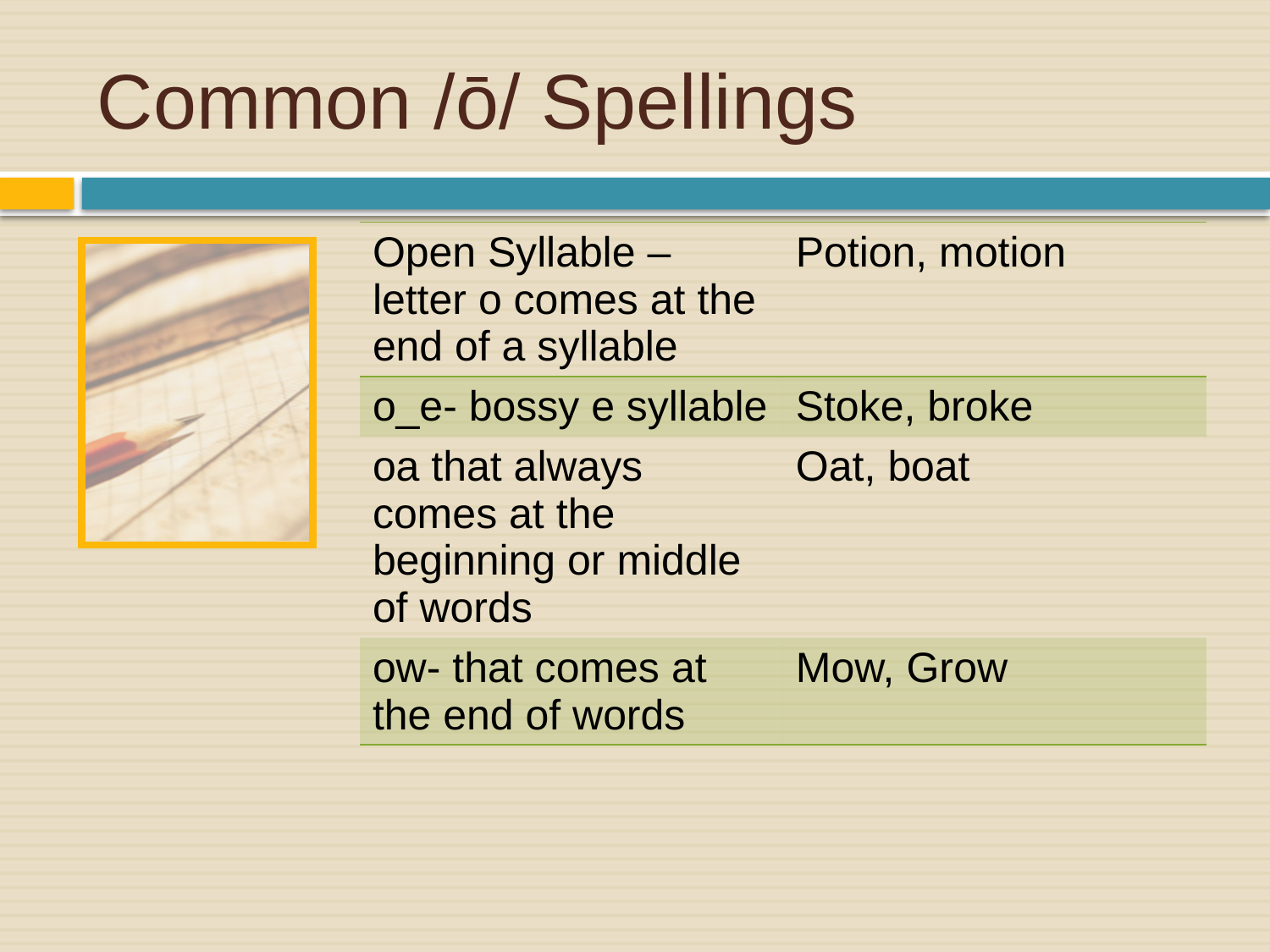

# Common /ō/ Spellings
| Open Syllable – letter o comes at the end of a syllable | Potion, motion |
| --- | --- |
| o\_e- bossy e syllable | Stoke, broke |
| oa that always comes at the beginning or middle of words | Oat, boat |
| ow- that comes at the end of words | Mow, Grow |